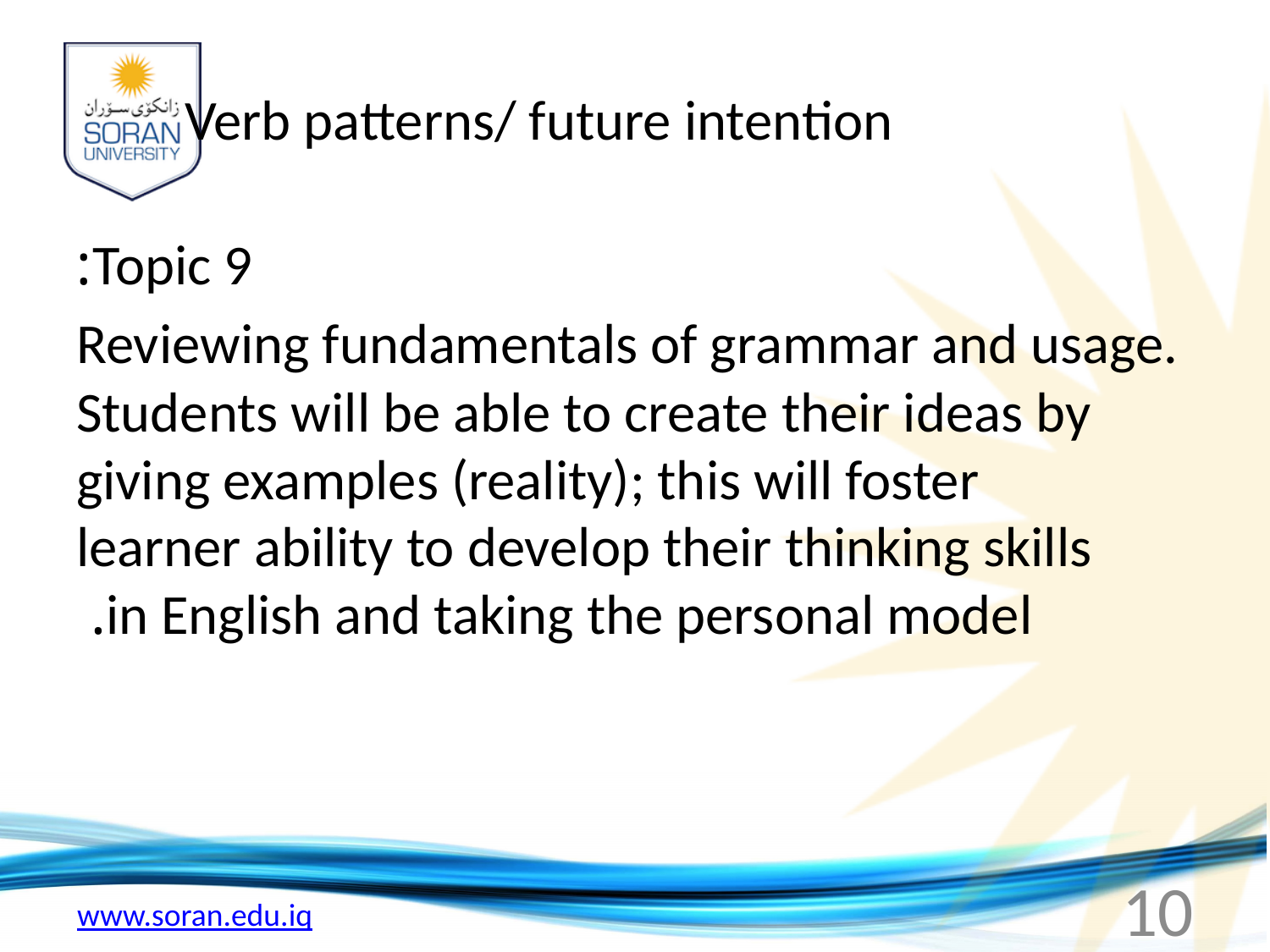

# Verb patterns/ future intention
Topic 9:
Reviewing fundamentals of grammar and usage. Students will be able to create their ideas by giving examples (reality); this will foster learner ability to develop their thinking skills in English and taking the personal model.

10